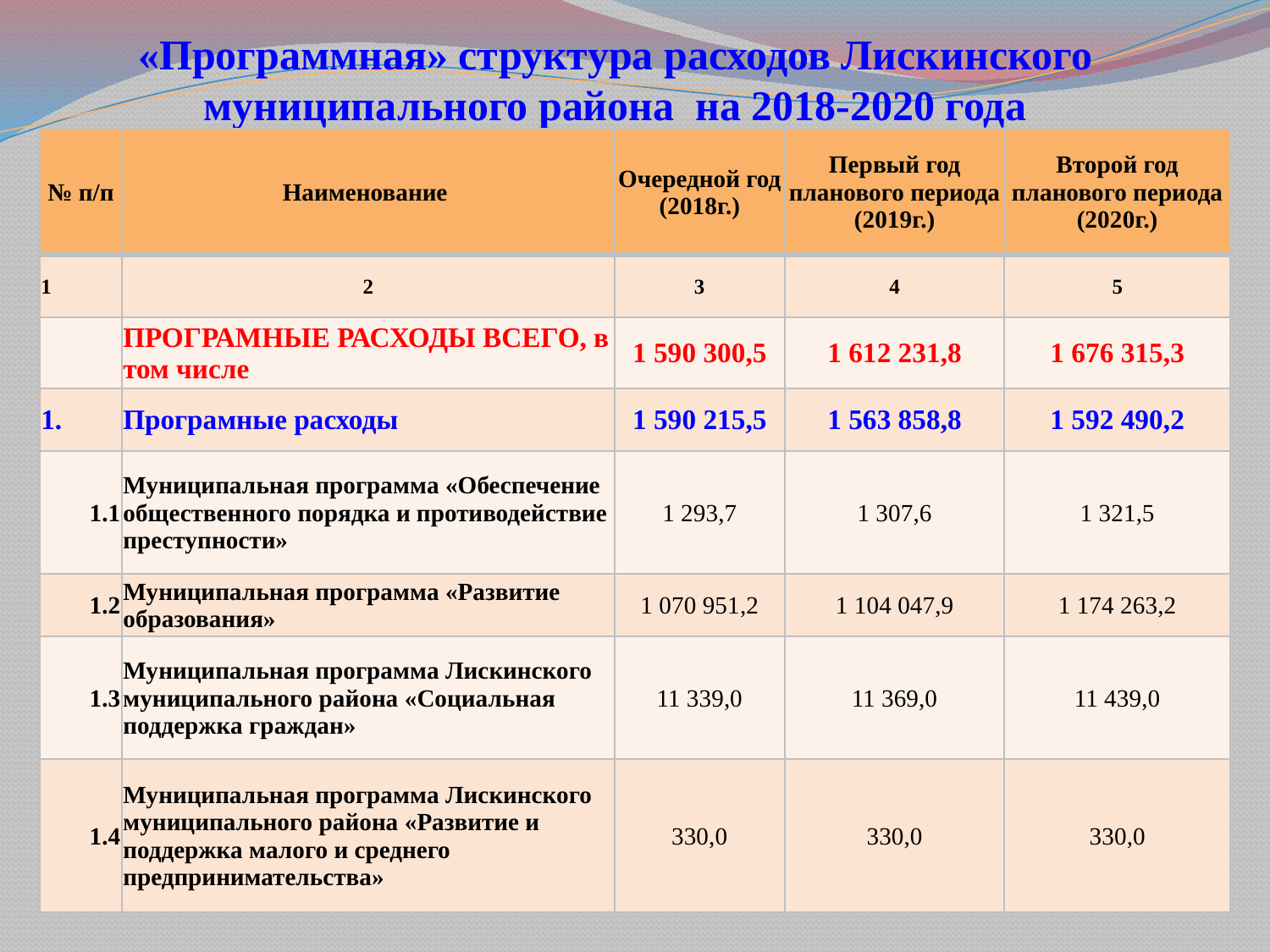

# «Программная» структура расходов Лискинского муниципального района  на 2018-2020 года
| № п/п | Наименование | Очередной год (2018г.) | Первый год планового периода (2019г.) | Второй год планового периода (2020г.) |
| --- | --- | --- | --- | --- |
| 1 | 2 | 3 | 4 | 5 |
|  | ПРОГРАМНЫЕ РАСХОДЫ ВСЕГО, в том числе | 1 590 300,5 | 1 612 231,8 | 1 676 315,3 |
| 1. | Програмные расходы | 1 590 215,5 | 1 563 858,8 | 1 592 490,2 |
| 1.1 | Муниципальная программа «Обеспечение общественного порядка и противодействие преступности» | 1 293,7 | 1 307,6 | 1 321,5 |
| 1.2 | Муниципальная программа «Развитие образования» | 1 070 951,2 | 1 104 047,9 | 1 174 263,2 |
| 1.3 | Муниципальная программа Лискинского муниципального района «Социальная поддержка граждан» | 11 339,0 | 11 369,0 | 11 439,0 |
| 1.4 | Муниципальная программа Лискинского муниципального района «Развитие и поддержка малого и среднего предпринимательства» | 330,0 | 330,0 | 330,0 |